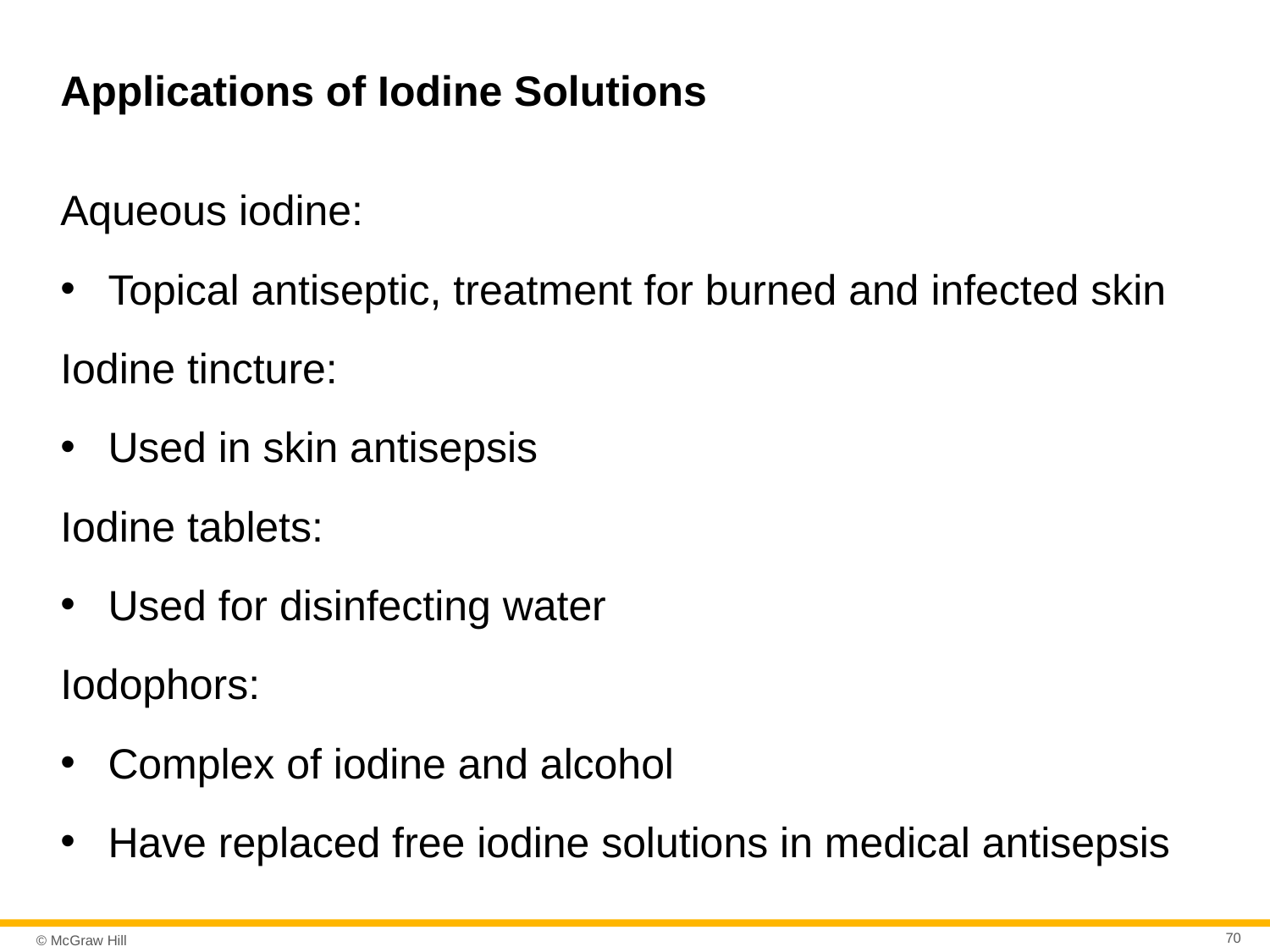

# Applications of Iodine Solutions
Aqueous iodine:
Topical antiseptic, treatment for burned and infected skin
Iodine tincture:
Used in skin antisepsis
Iodine tablets:
Used for disinfecting water
Iodophors:
Complex of iodine and alcohol
Have replaced free iodine solutions in medical antisepsis